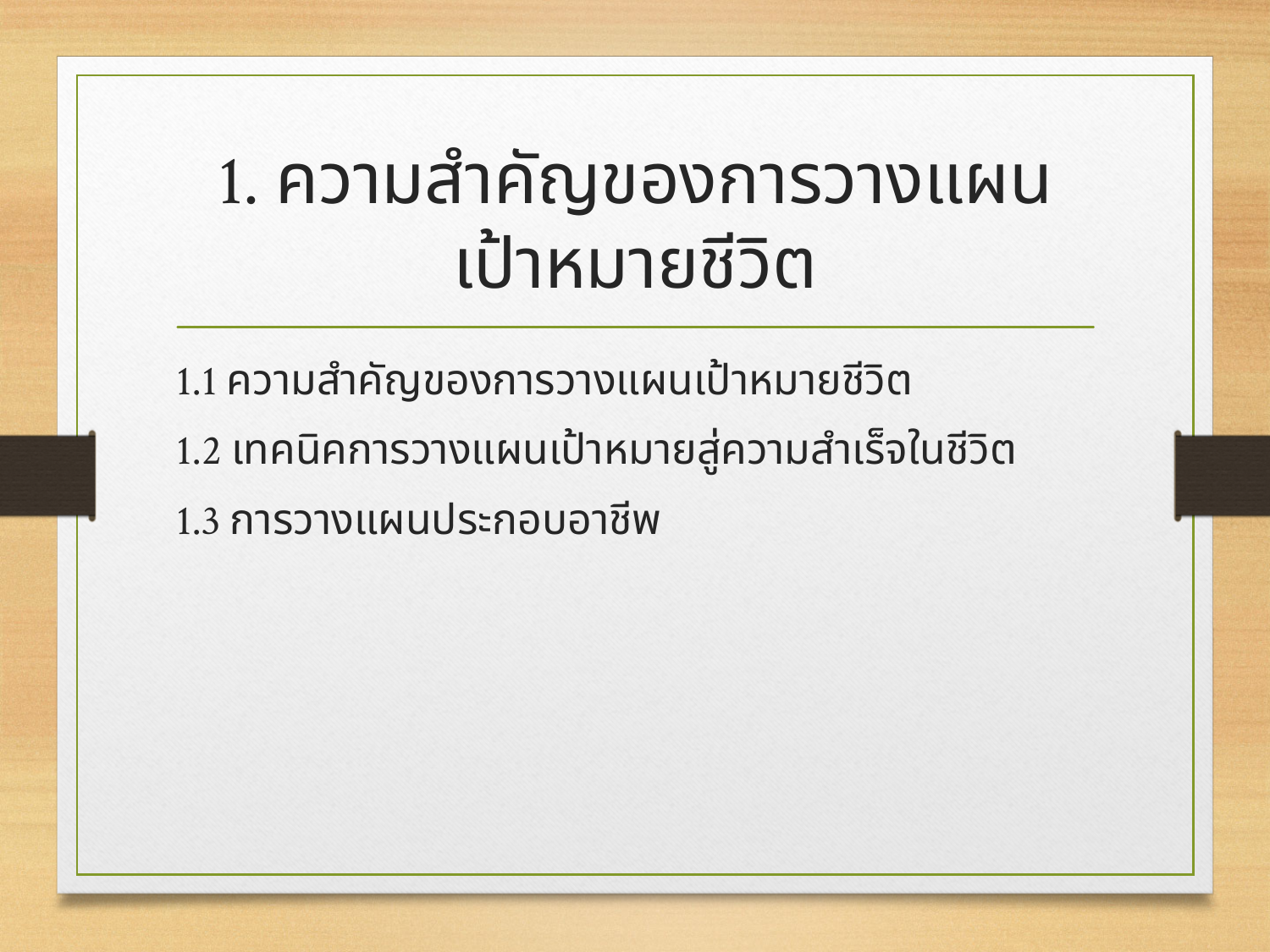

# 1. ความสำคัญของการวางแผนเป้าหมายชีวิต
1.1 ความสำคัญของการวางแผนเป้าหมายชีวิต
1.2 เทคนิคการวางแผนเป้าหมายสู่ความสำเร็จในชีวิต
1.3 การวางแผนประกอบอาชีพ